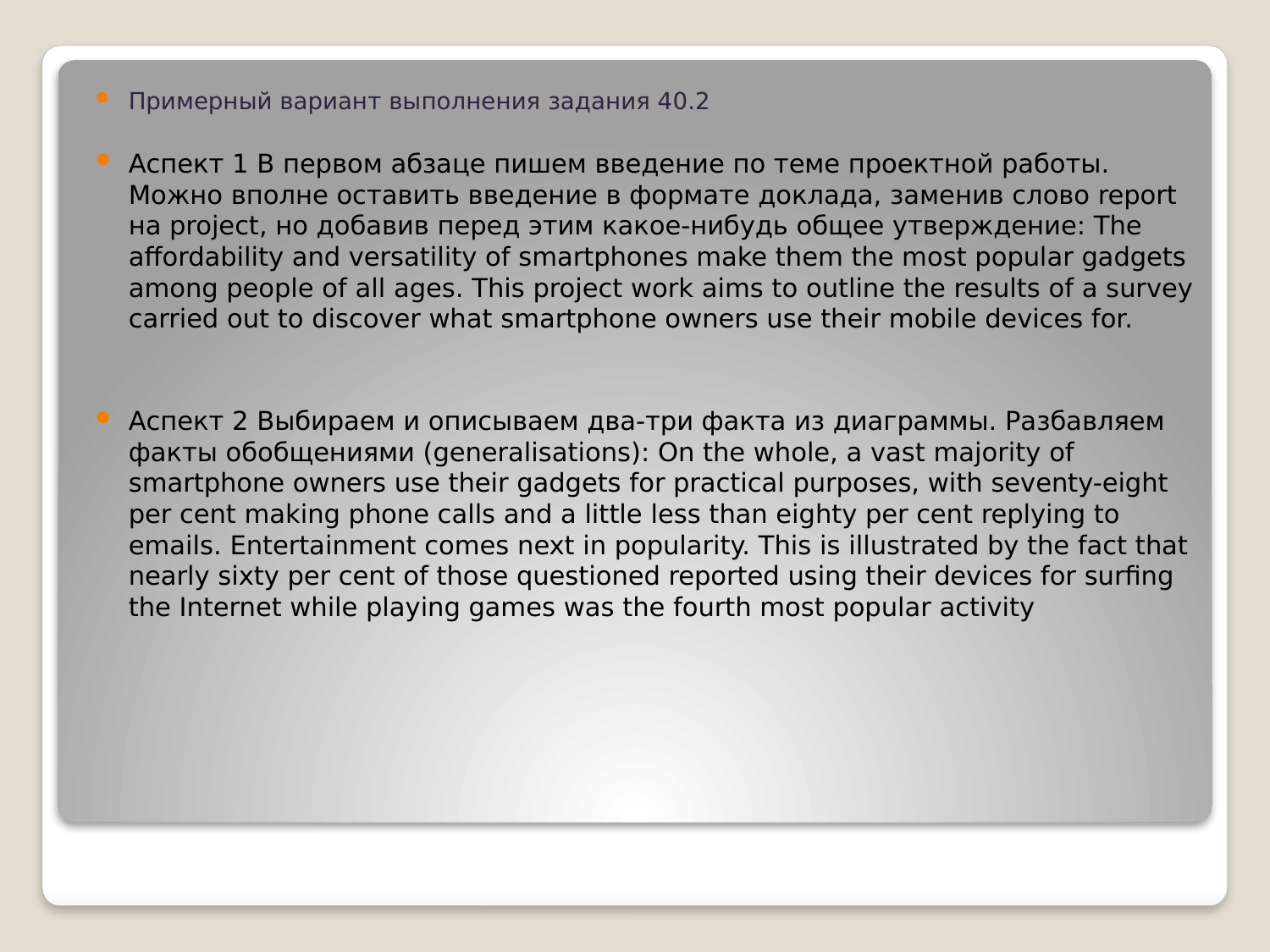

Примерный вариант выполнения задания 40.2

Аспект 1 В первом абзаце пишем введение по теме проектной работы. Можно вполне оставить введение в формате доклада, заменив слово report на project, но добавив перед этим какое-нибудь общее утверждение: The affordability and versatility of smartphones make them the most popular gadgets among people of all ages. This project work aims to outline the results of a survey carried out to discover what smartphone owners use their mobile devices for.

Аспект 2 Выбираем и описываем два-три факта из диаграммы. Разбавляем факты обобщениями (generalisations): On the whole, a vast majority of smartphone owners use their gadgets for practical purposes, with seventy-eight per cent making phone calls and a little less than eighty per cent replying to emails. Entertainment comes next in popularity. This is illustrated by the fact that nearly sixty per cent of those questioned reported using their devices for surfing the Internet while playing games was the fourth most popular activity

#